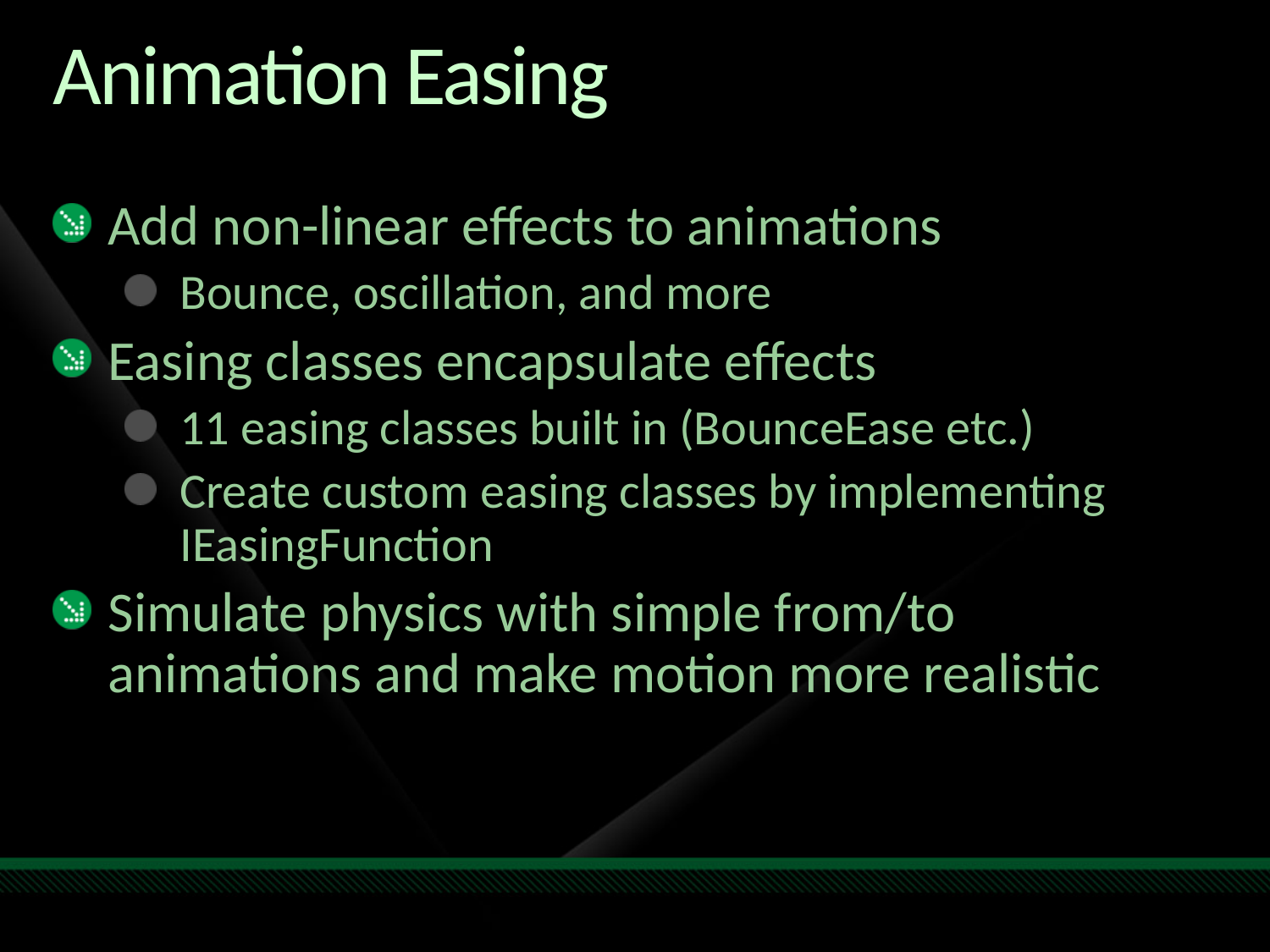

# Animation Easing
Add non-linear effects to animations
Bounce, oscillation, and more
Easing classes encapsulate effects
11 easing classes built in (BounceEase etc.)
Create custom easing classes by implementing IEasingFunction
Simulate physics with simple from/to animations and make motion more realistic